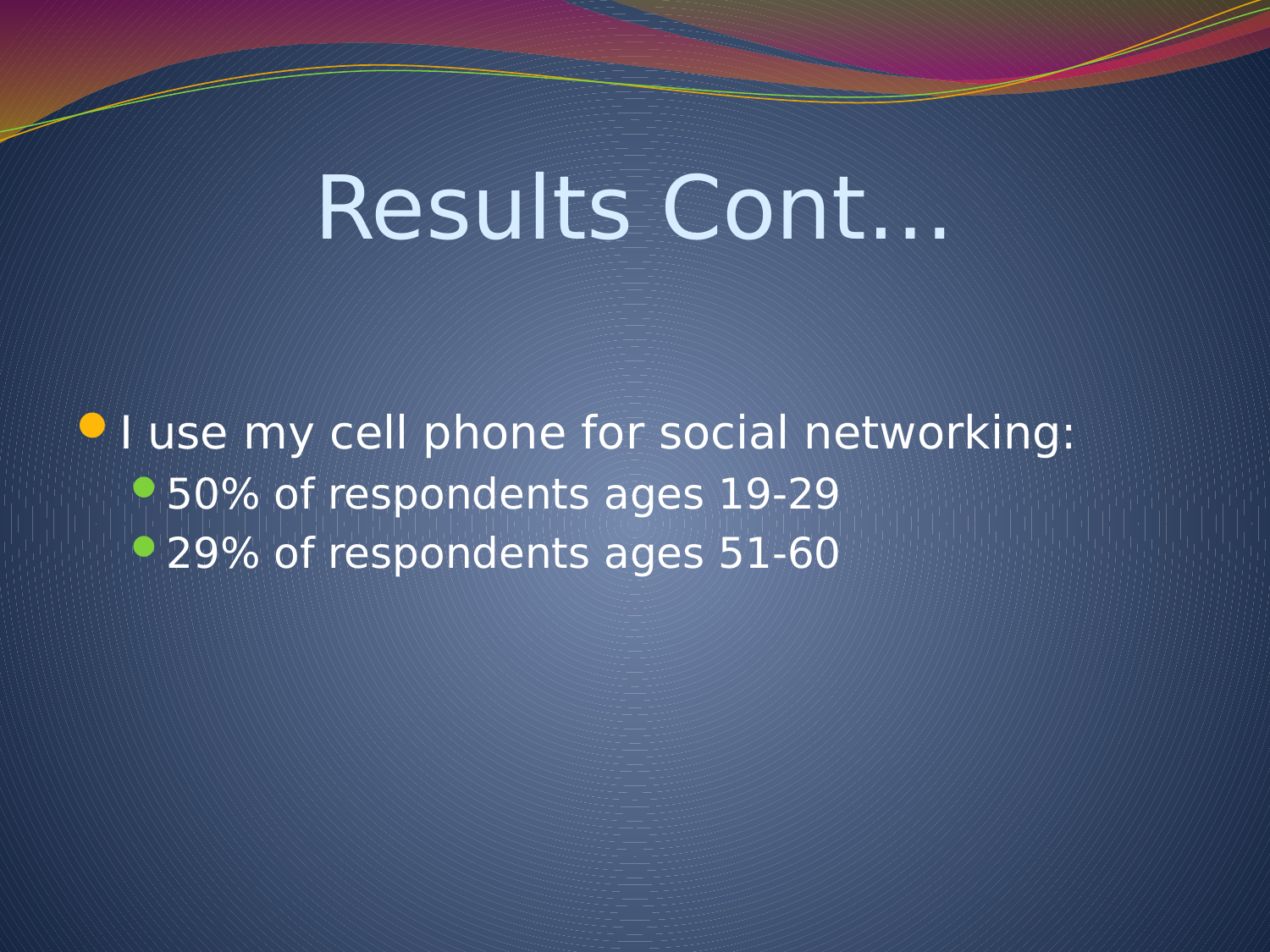

# Results Cont…

I use my cell phone for social networking:
50% of respondents ages 19-29
29% of respondents ages 51-60